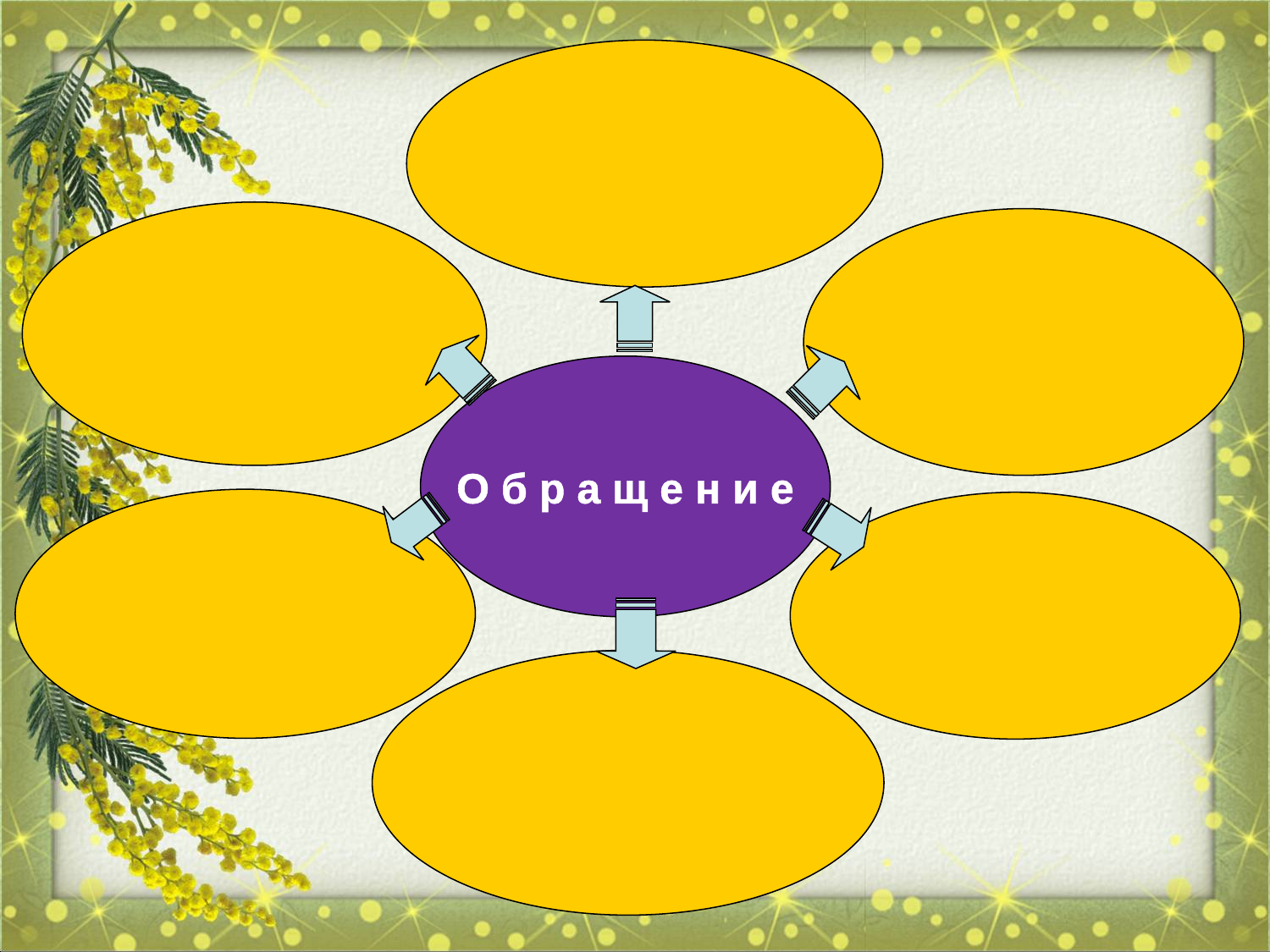

О б р а щ е н и е